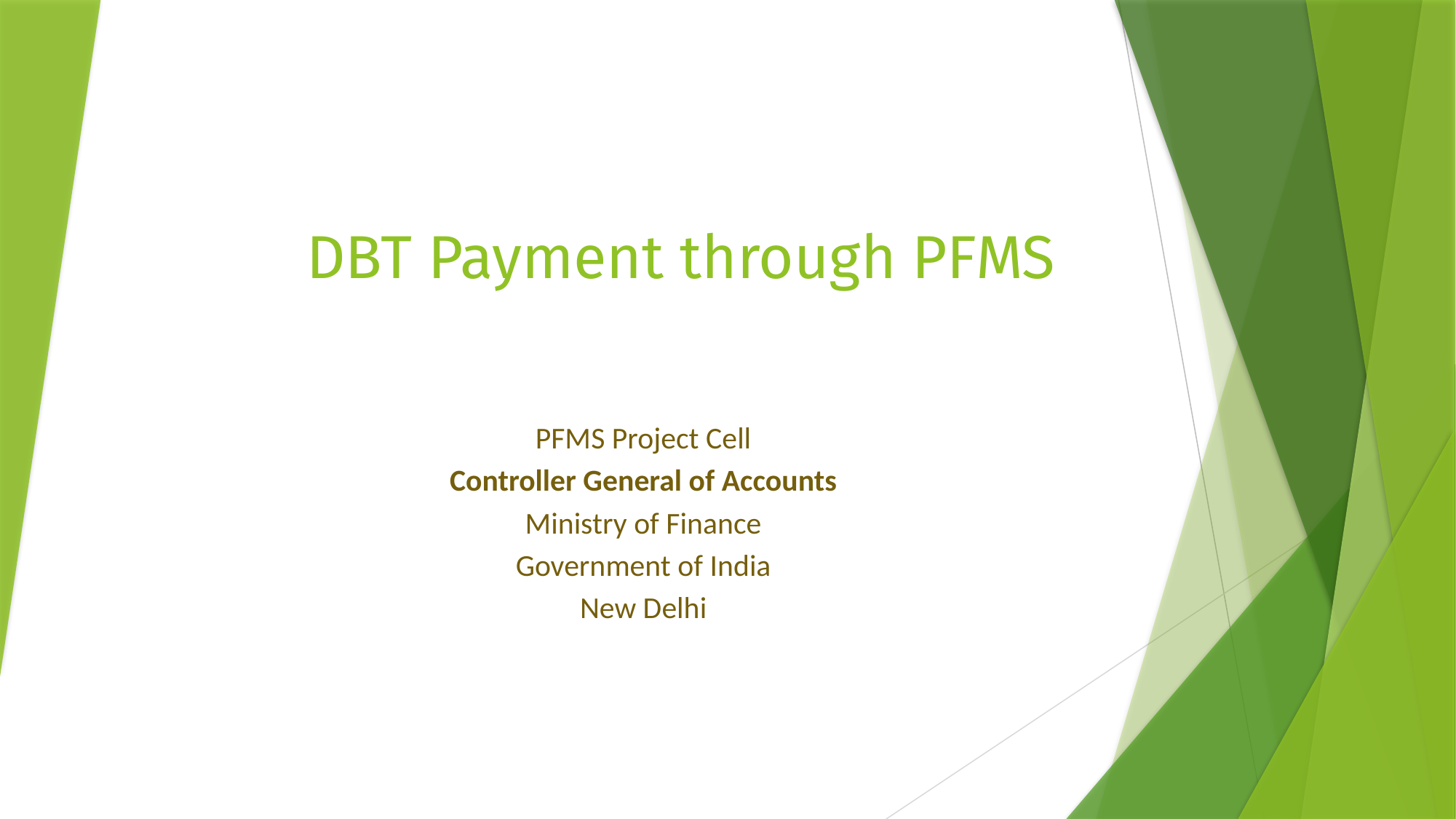

# DBT Payment through PFMS
PFMS Project Cell
Controller General of Accounts
Ministry of Finance
Government of India
New Delhi